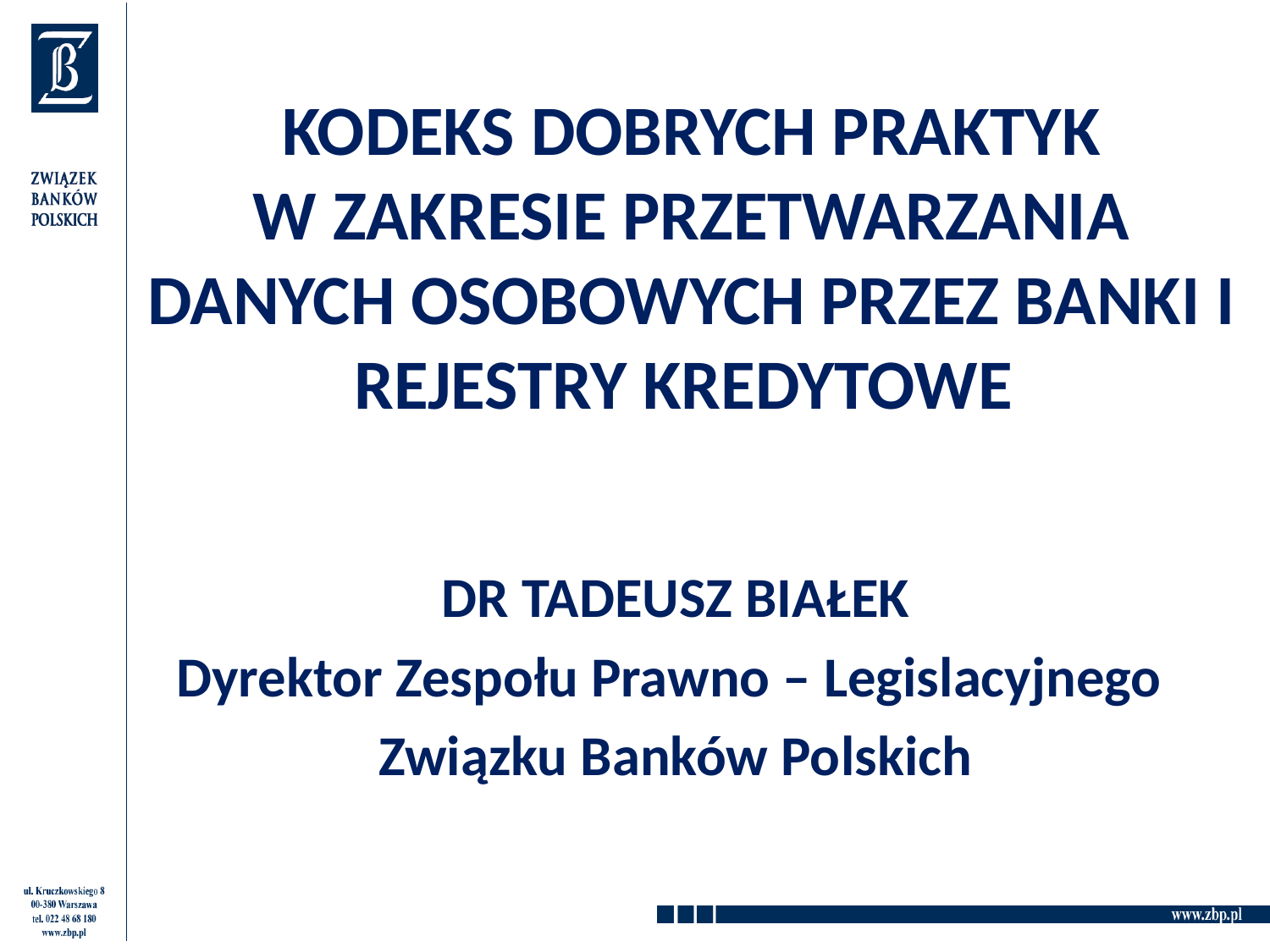

# KODEKS DOBRYCH PRAKTYK W ZAKRESIE PRZETWARZANIA DANYCH OSOBOWYCH PRZEZ BANKI I REJESTRY KREDYTOWE

DR TADEUSZ BIAŁEK
Dyrektor Zespołu Prawno – Legislacyjnego
Związku Banków Polskich